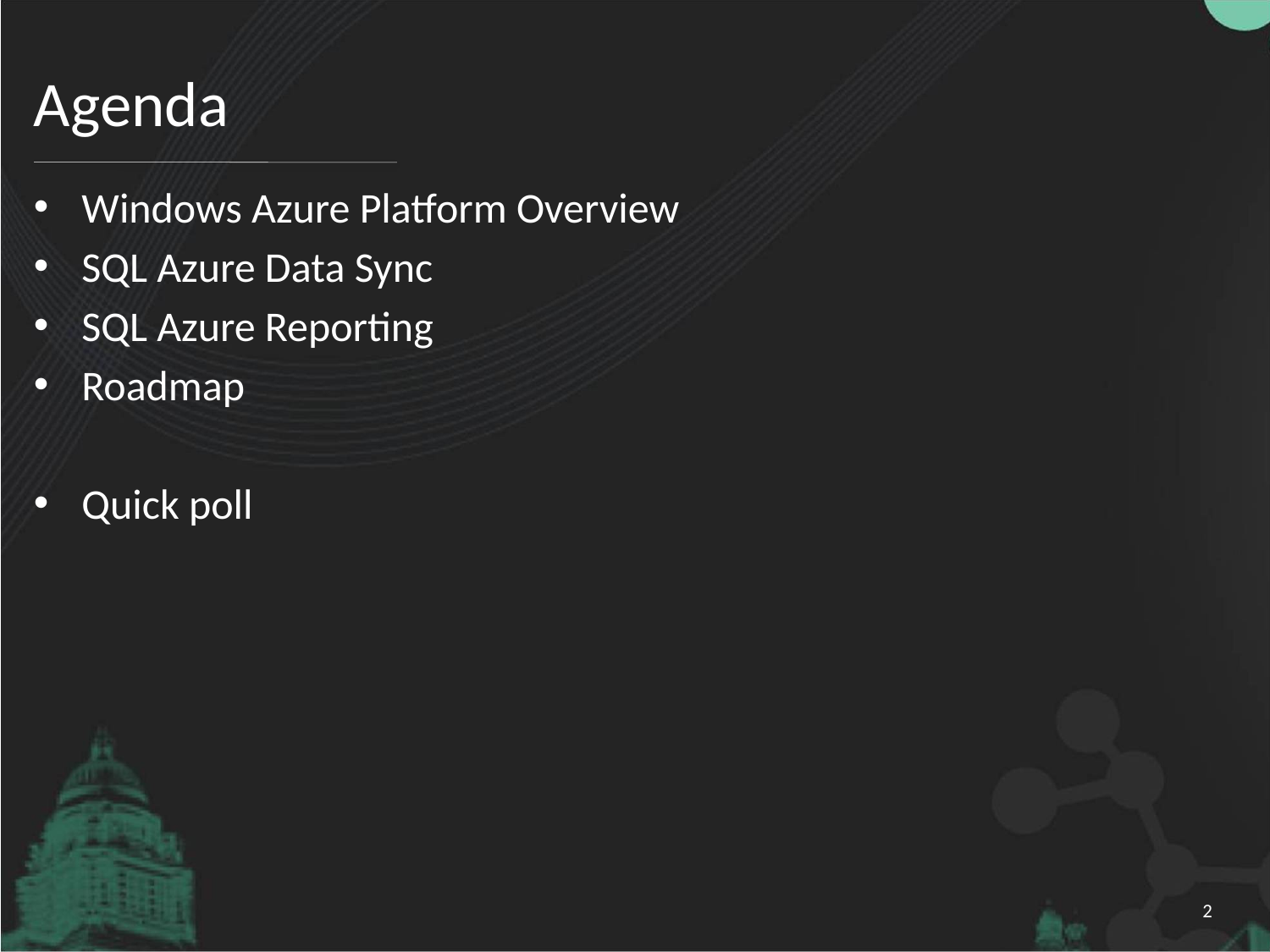

# Agenda
Windows Azure Platform Overview
SQL Azure Data Sync
SQL Azure Reporting
Roadmap

Quick poll
2